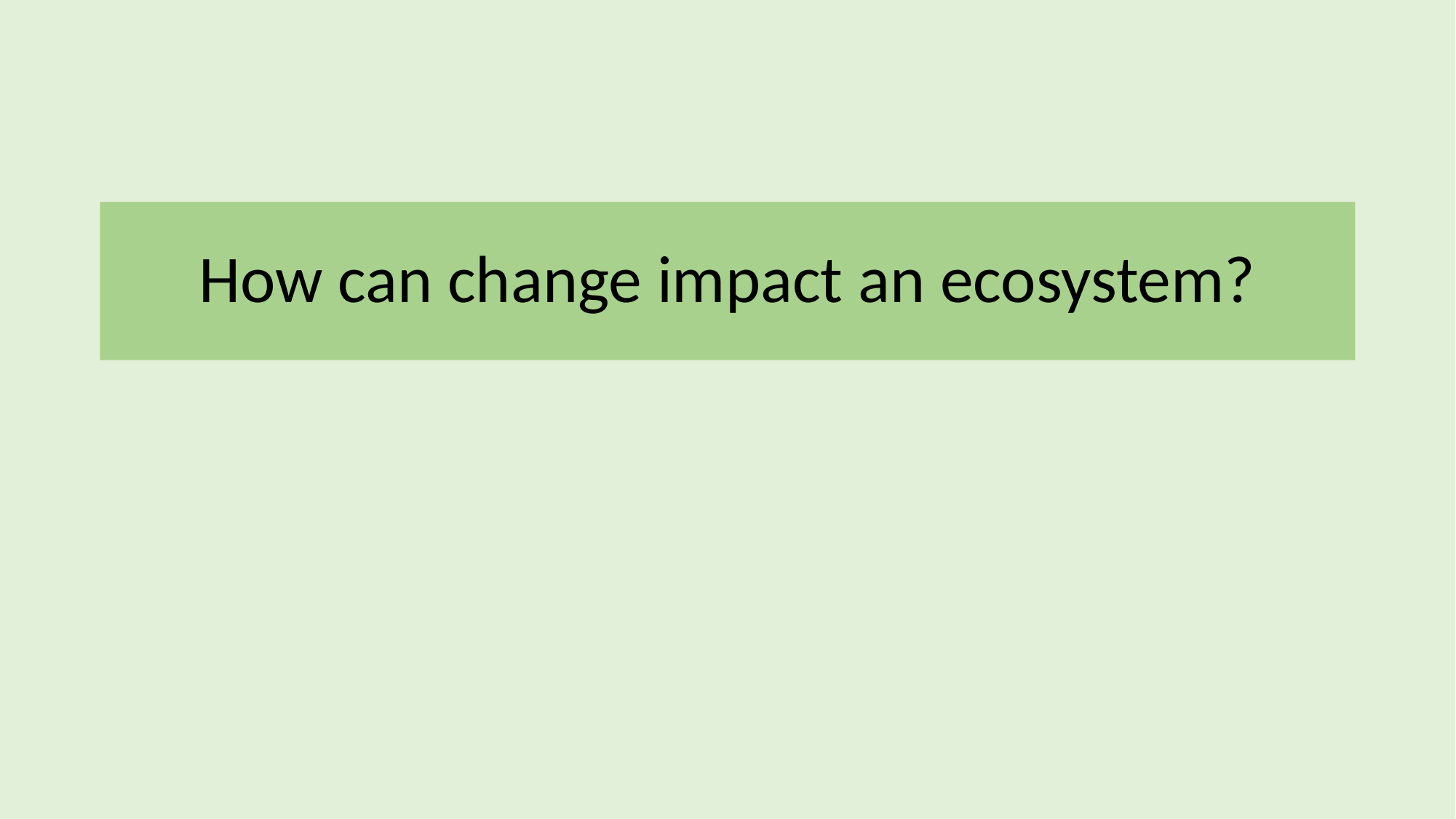

# How can change impact an ecosystem?